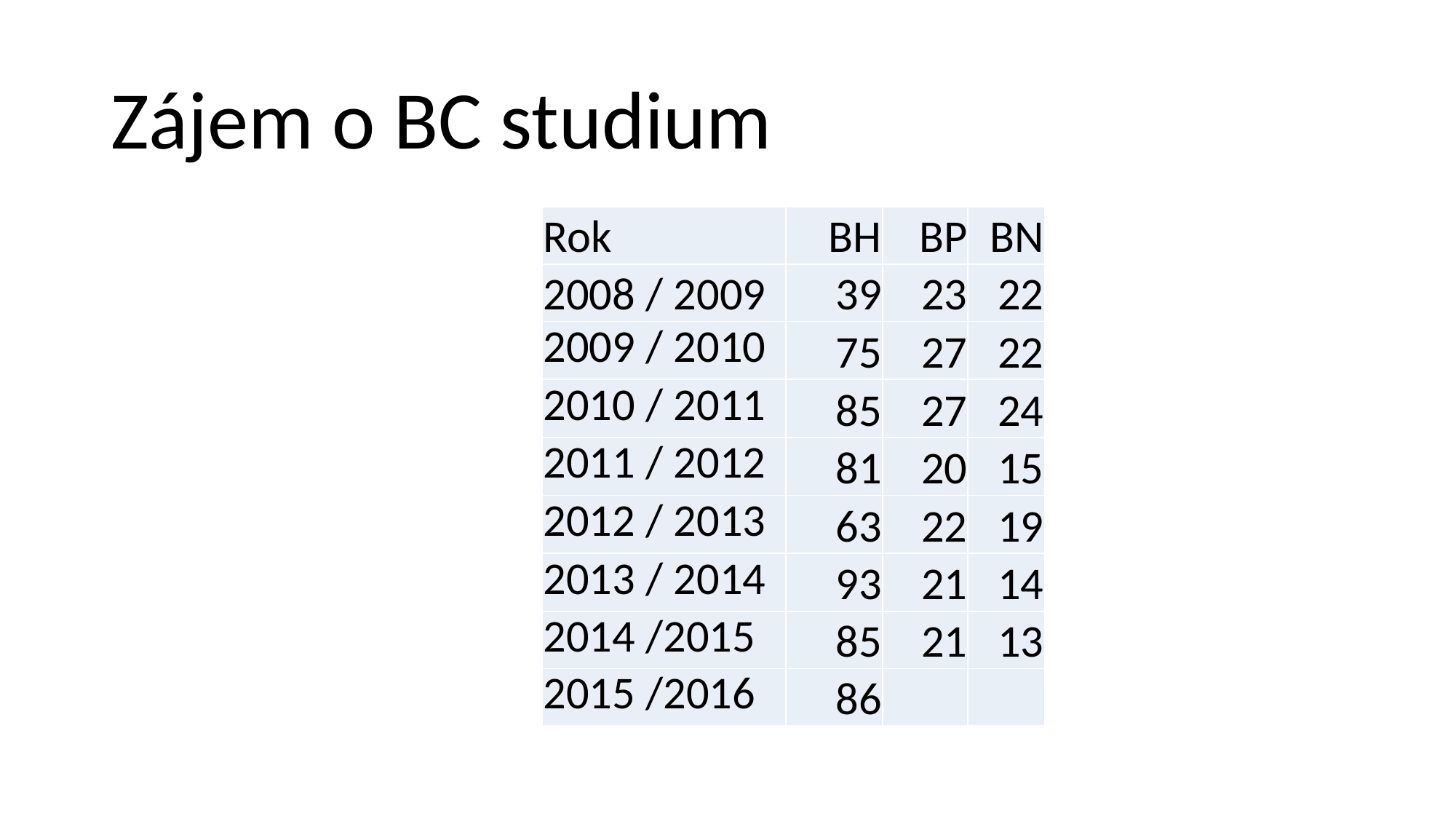

# Zájem o BC studium

| Rok | BH | BP | BN |
| --- | --- | --- | --- |
| 2008 / 2009 | 39 | 23 | 22 |
| 2009 / 2010 | 75 | 27 | 22 |
| 2010 / 2011 | 85 | 27 | 24 |
| 2011 / 2012 | 81 | 20 | 15 |
| 2012 / 2013 | 63 | 22 | 19 |
| 2013 / 2014 | 93 | 21 | 14 |
| 2014 /2015 | 85 | 21 | 13 |
| 2015 /2016 | 86 |  |  |